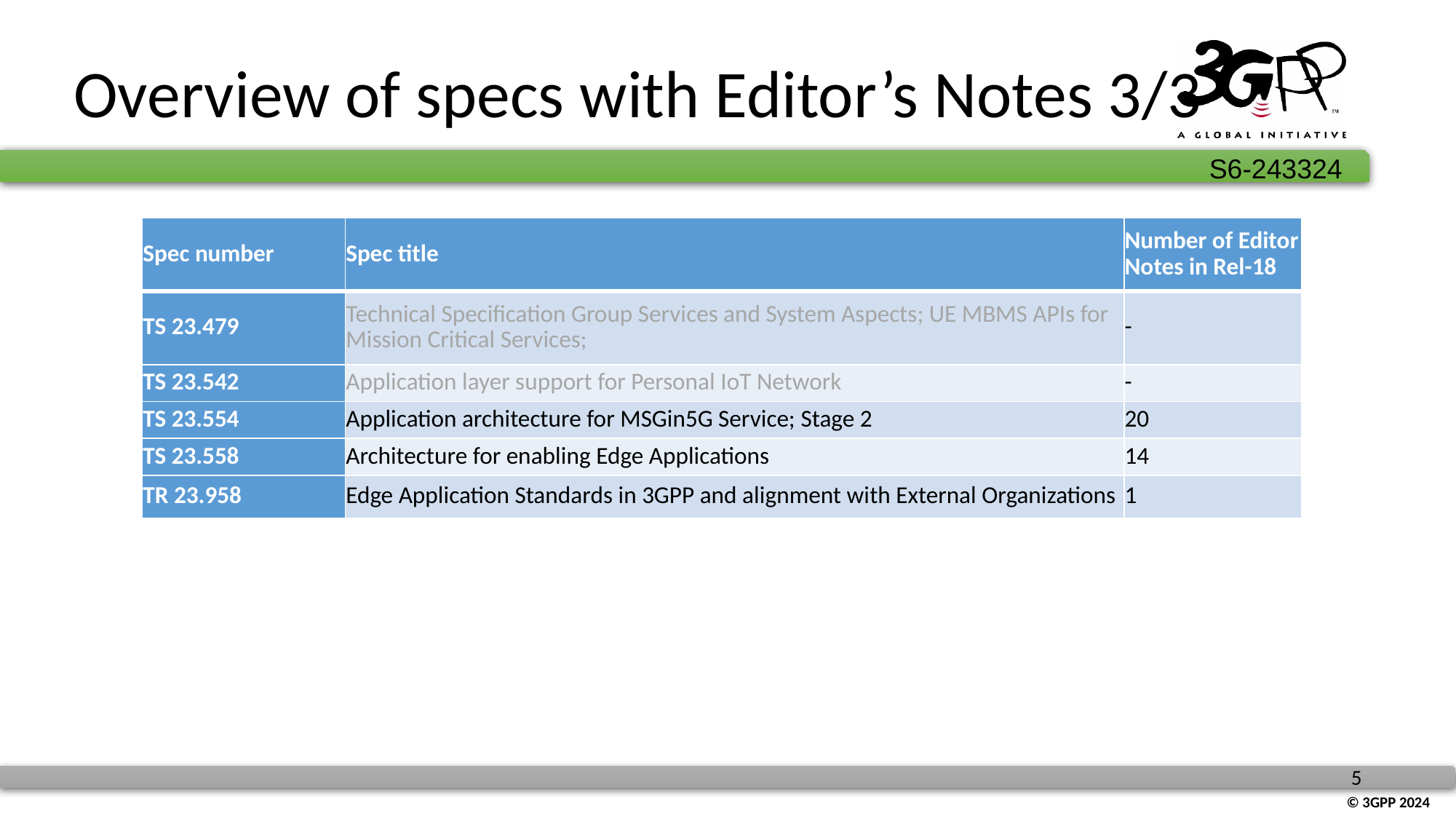

# Overview of specs with Editor’s Notes 3/3
| Spec number | Spec title | Number of Editor Notes in Rel-18 |
| --- | --- | --- |
| TS 23.479 | Technical Specification Group Services and System Aspects; UE MBMS APIs for Mission Critical Services; | - |
| TS 23.542 | Application layer support for Personal IoT Network | - |
| TS 23.554 | Application architecture for MSGin5G Service; Stage 2 | 20 |
| TS 23.558 | Architecture for enabling Edge Applications | 14 |
| TR 23.958 | Edge Application Standards in 3GPP and alignment with External Organizations | 1 |